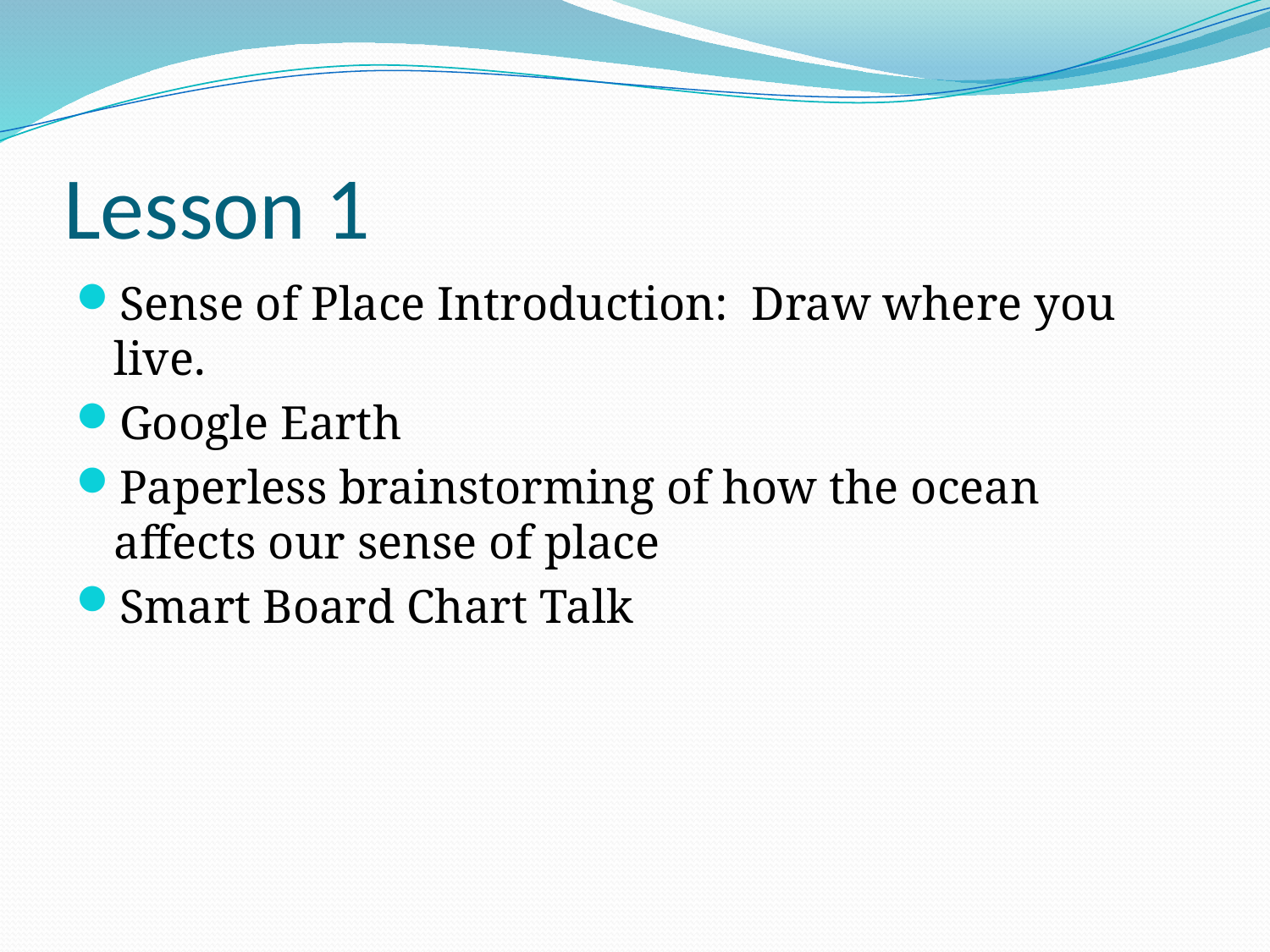

# Lesson 1
Sense of Place Introduction:  Draw where you live.
Google Earth
Paperless brainstorming of how the ocean affects our sense of place
Smart Board Chart Talk